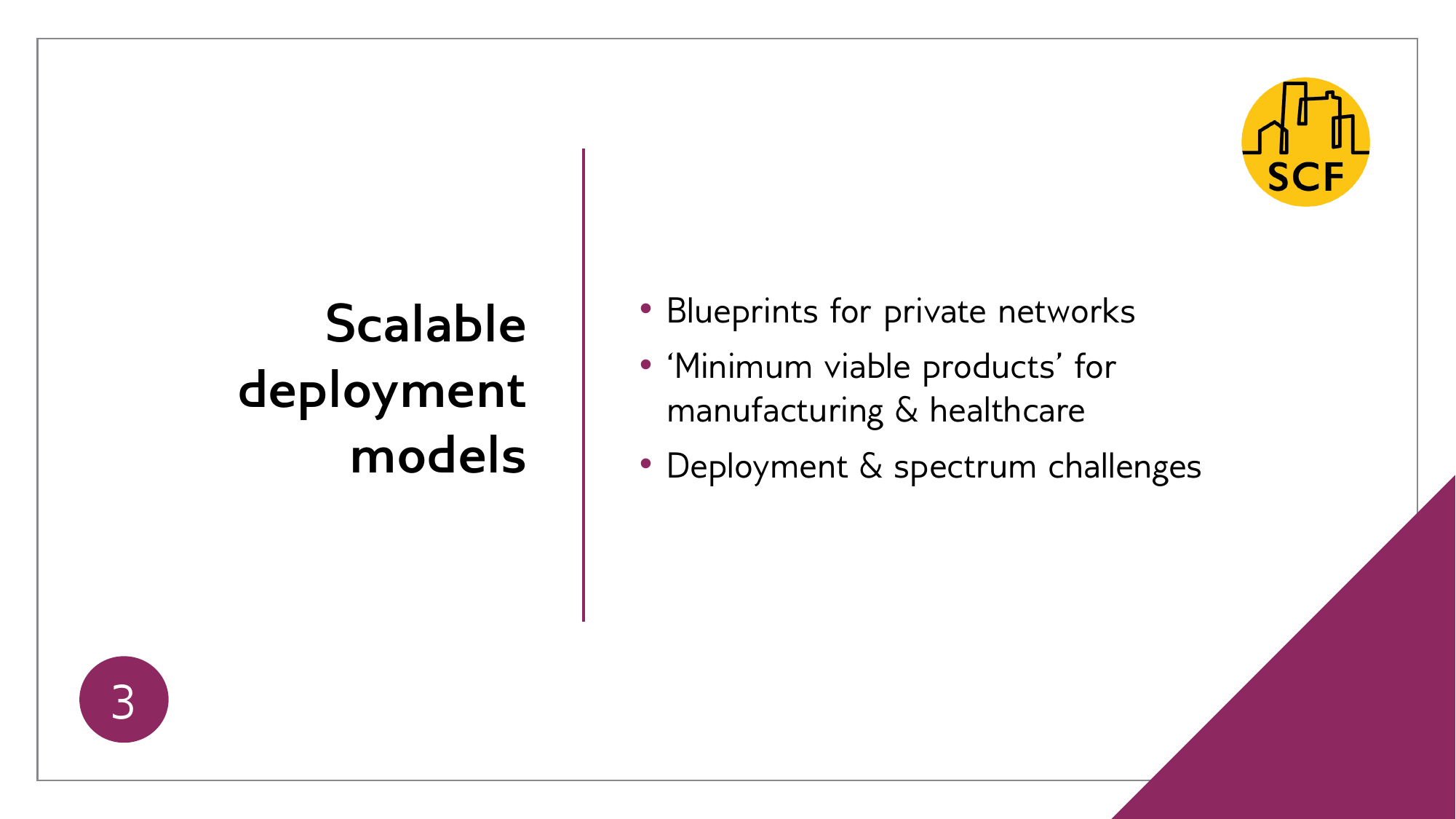

# Scalable deployment models
Blueprints for private networks
‘Minimum viable products’ for manufacturing & healthcare
Deployment & spectrum challenges
3